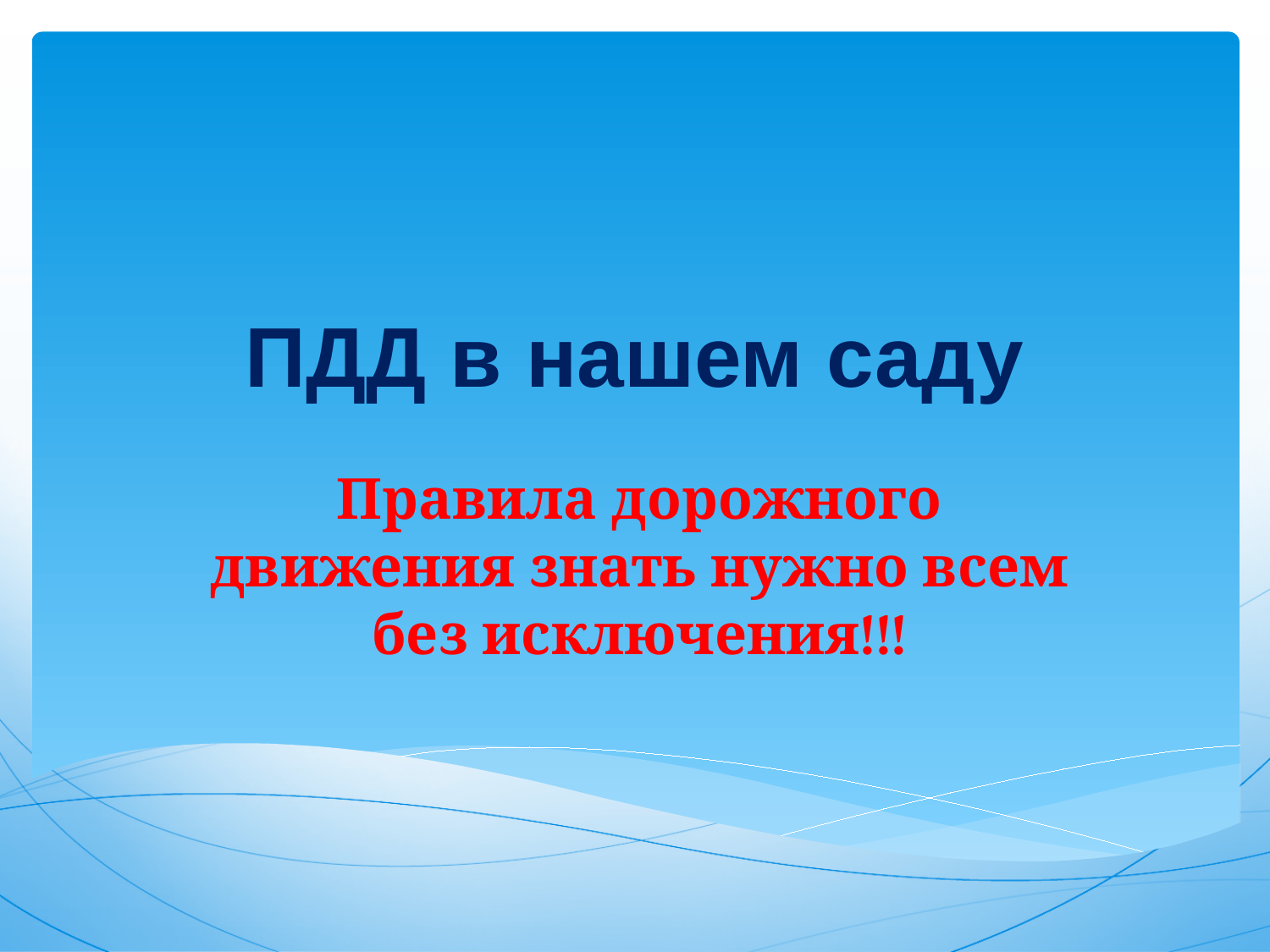

# ПДД в нашем саду
Правила дорожного движения знать нужно всем без исключения!!!